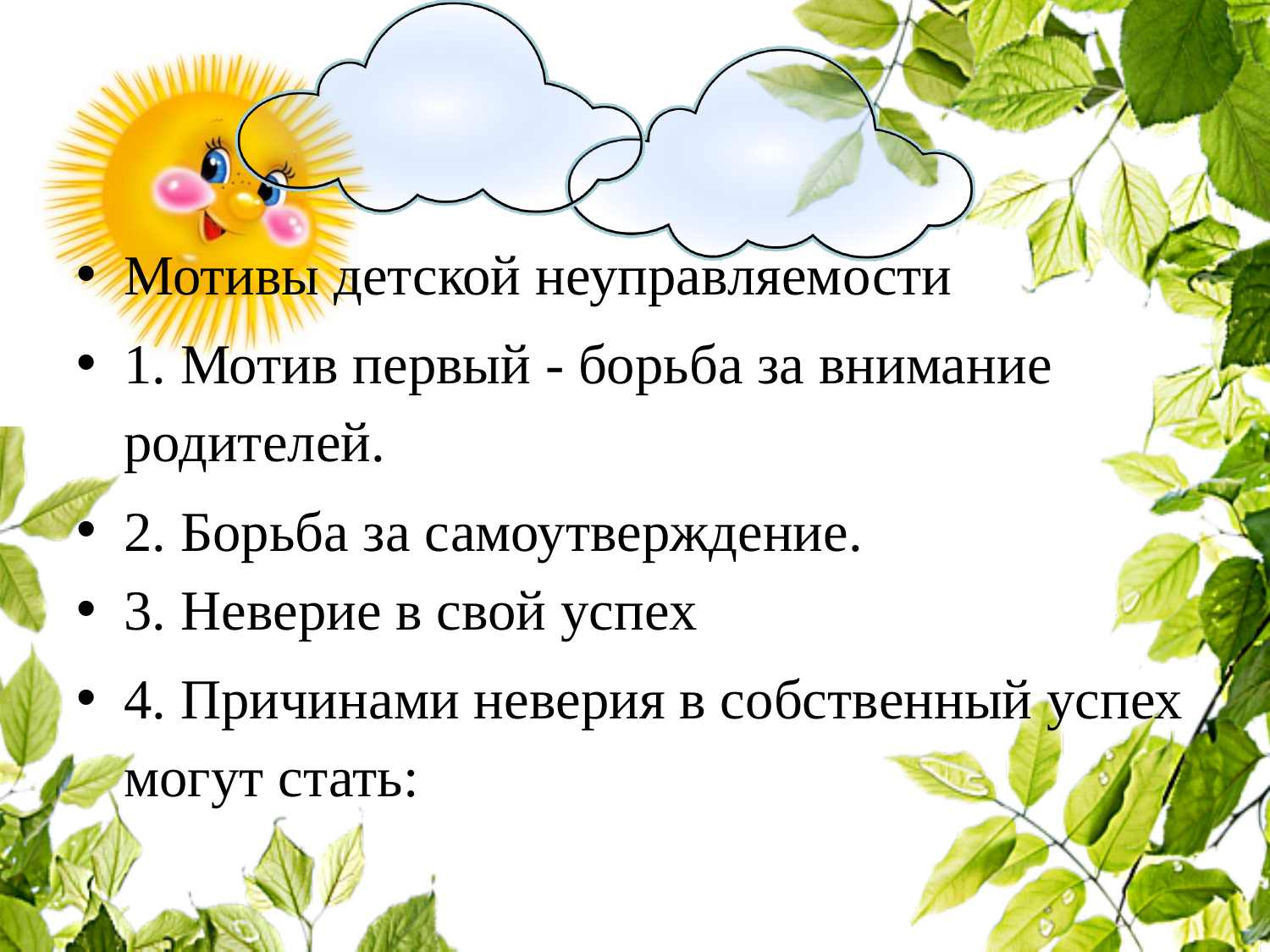

#
Мотивы детской неуправляемости
1. Мотив первый - борьба за внимание родителей.
2. Борьба за самоутверждение.
3. Неверие в свой успех
4. Причинами неверия в собственный успех могут стать: